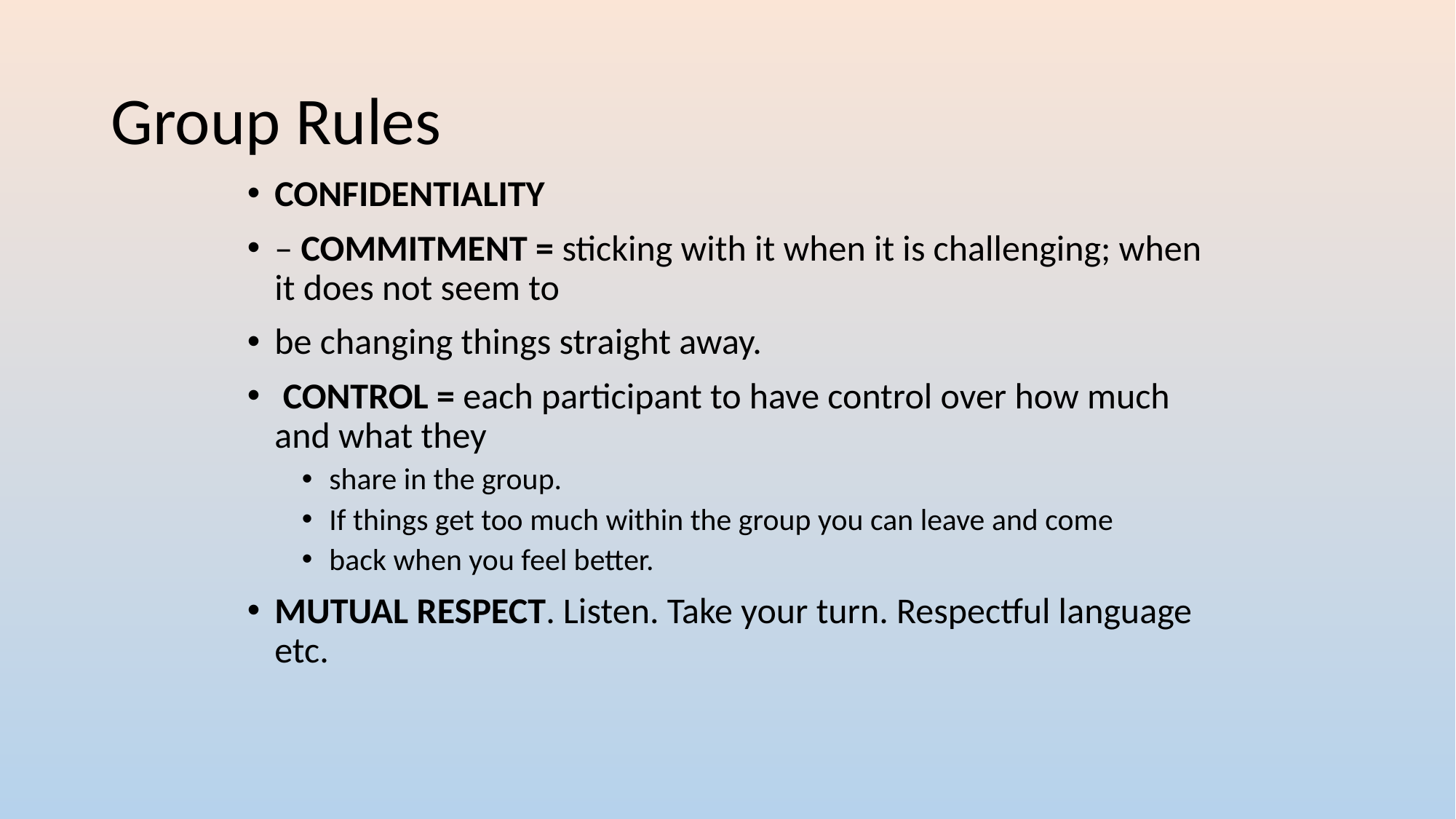

# Group Rules
CONFIDENTIALITY
– COMMITMENT = sticking with it when it is challenging; when it does not seem to
be changing things straight away.
 CONTROL = each participant to have control over how much and what they
share in the group.
If things get too much within the group you can leave and come
back when you feel better.
MUTUAL RESPECT. Listen. Take your turn. Respectful language etc.